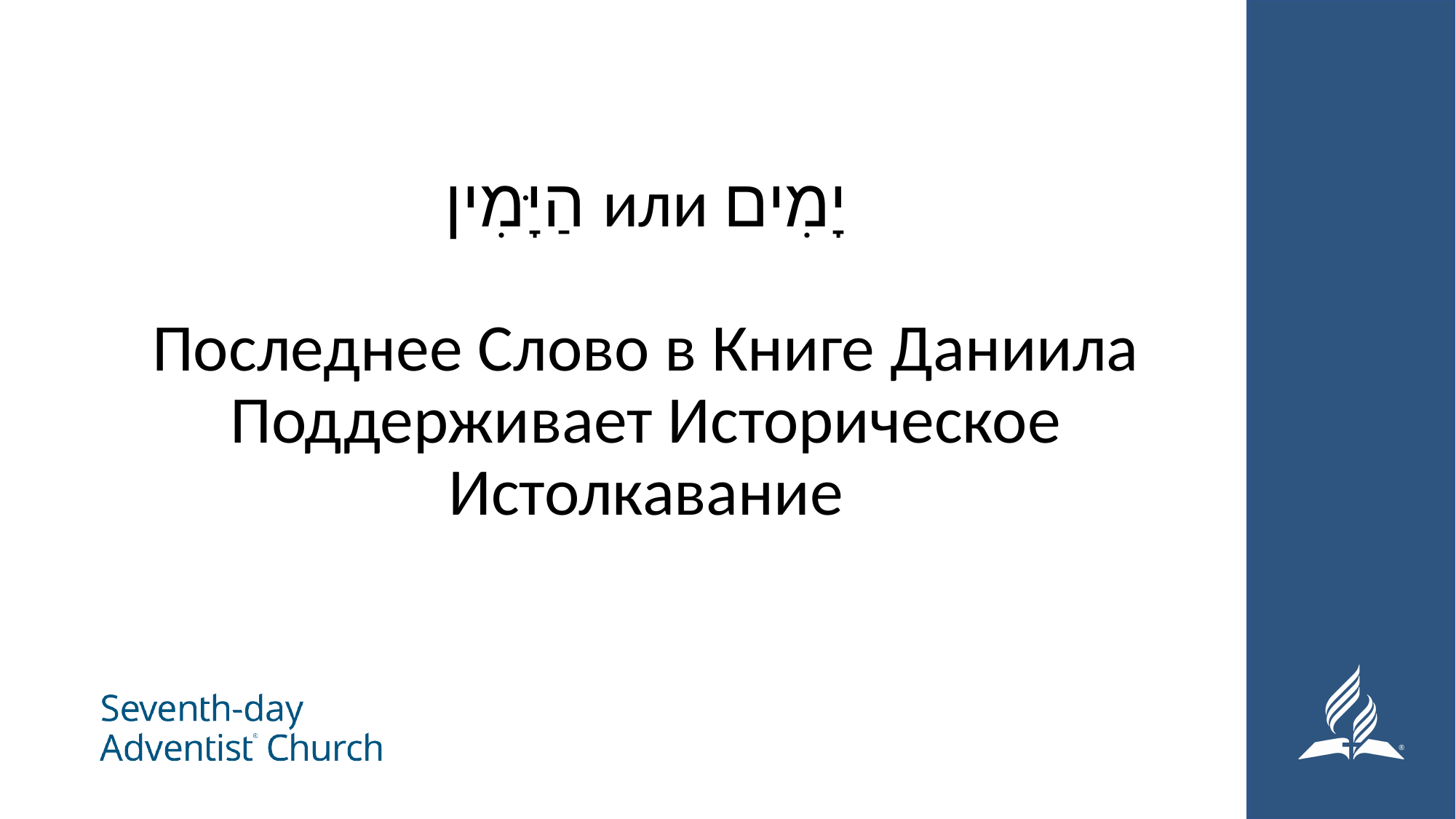

# הַיָּמִין или יָמִים Последнее Слово в Книге Даниила Поддерживает Историческое Истолкавание